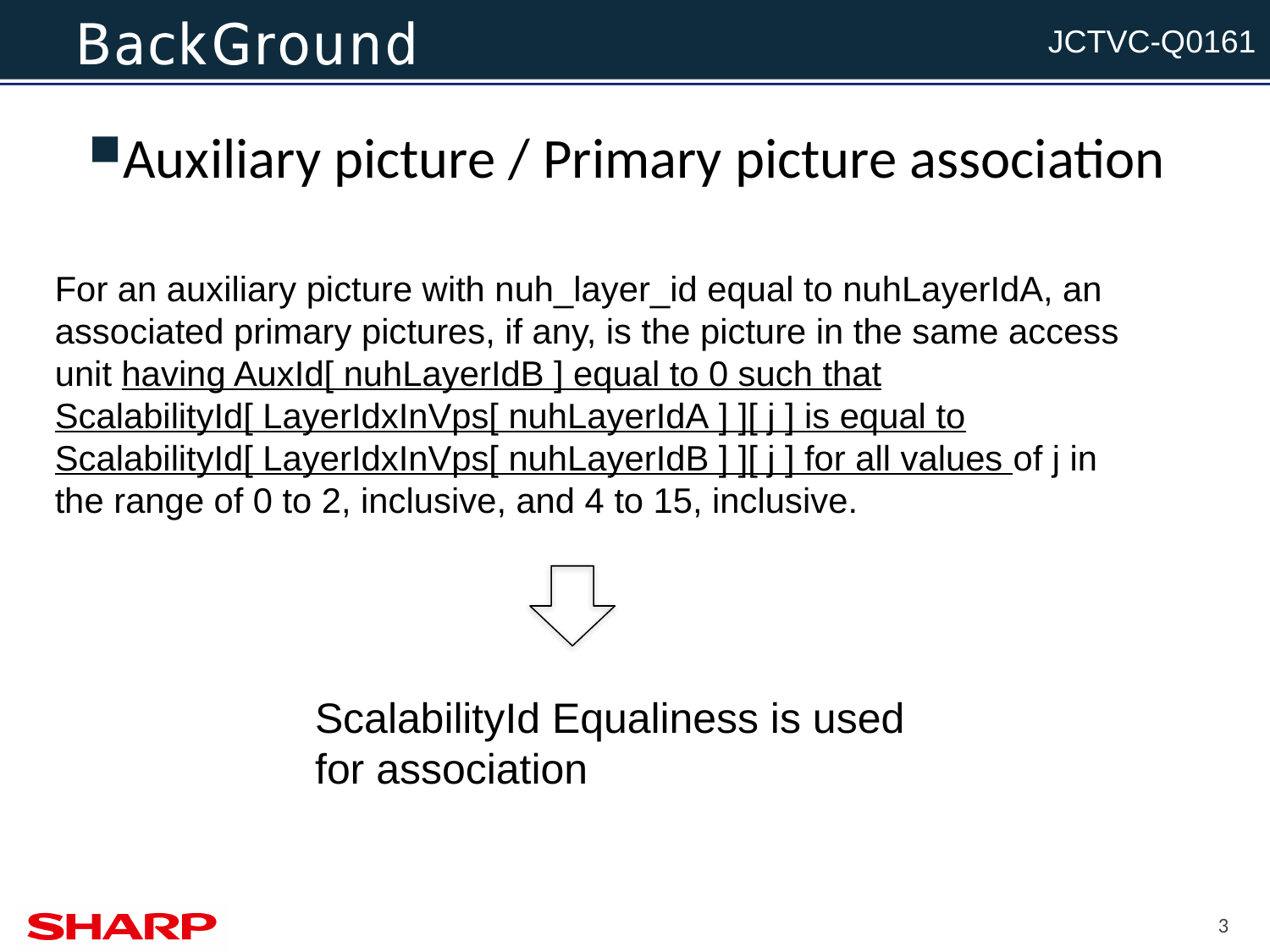

# BackGround
Auxiliary picture / Primary picture association
For an auxiliary picture with nuh_layer_id equal to nuhLayerIdA, an associated primary pictures, if any, is the picture in the same access unit having AuxId[ nuhLayerIdB ] equal to 0 such that ScalabilityId[ LayerIdxInVps[ nuhLayerIdA ] ][ j ] is equal to ScalabilityId[ LayerIdxInVps[ nuhLayerIdB ] ][ j ] for all values of j in the range of 0 to 2, inclusive, and 4 to 15, inclusive.

ScalabilityId Equaliness is used for association
3